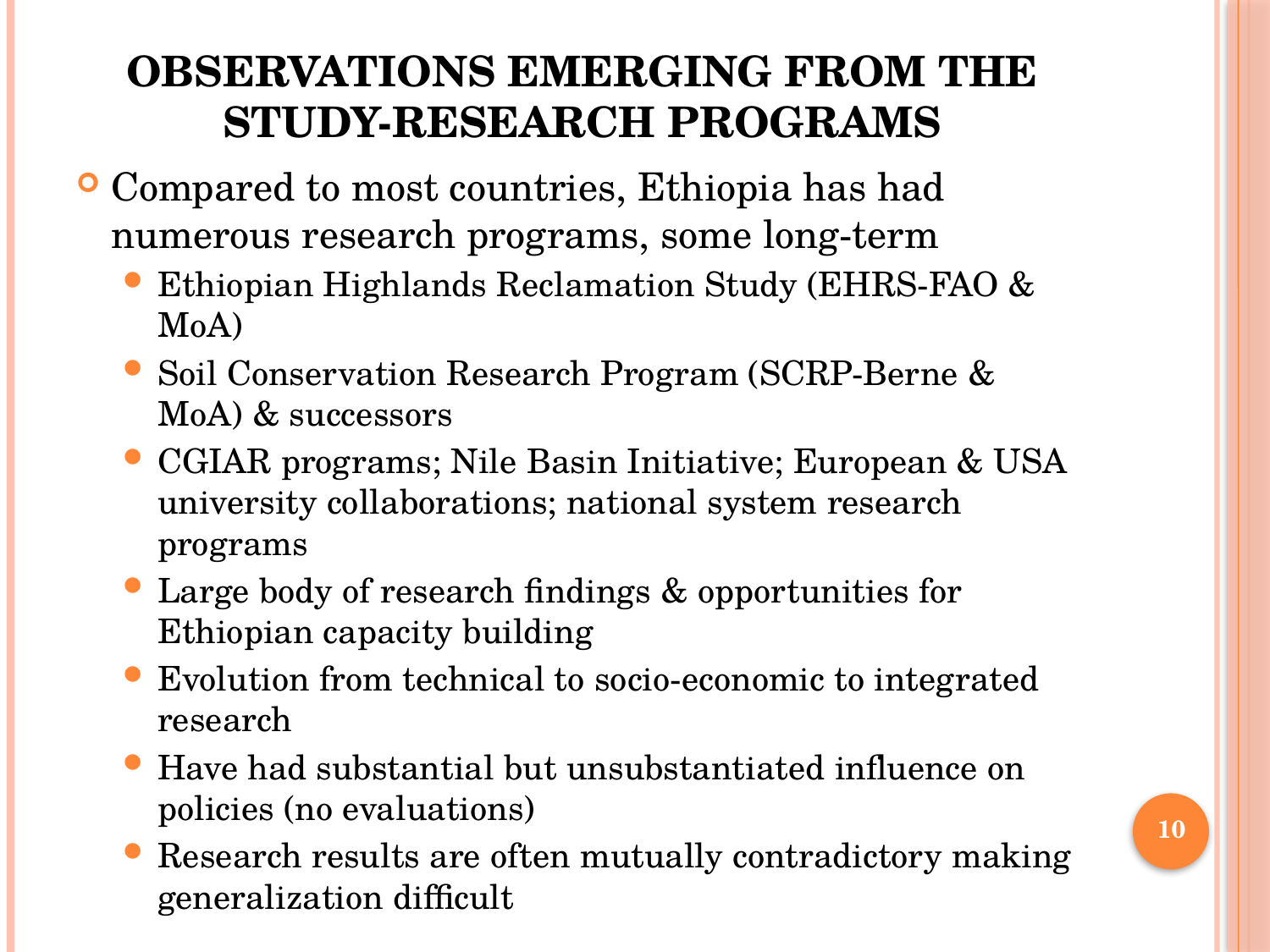

# observations emerging from the study-Research programs
Compared to most countries, Ethiopia has had numerous research programs, some long-term
Ethiopian Highlands Reclamation Study (EHRS-FAO & MoA)
Soil Conservation Research Program (SCRP-Berne & MoA) & successors
CGIAR programs; Nile Basin Initiative; European & USA university collaborations; national system research programs
Large body of research findings & opportunities for Ethiopian capacity building
Evolution from technical to socio-economic to integrated research
Have had substantial but unsubstantiated influence on policies (no evaluations)
Research results are often mutually contradictory making generalization difficult
10